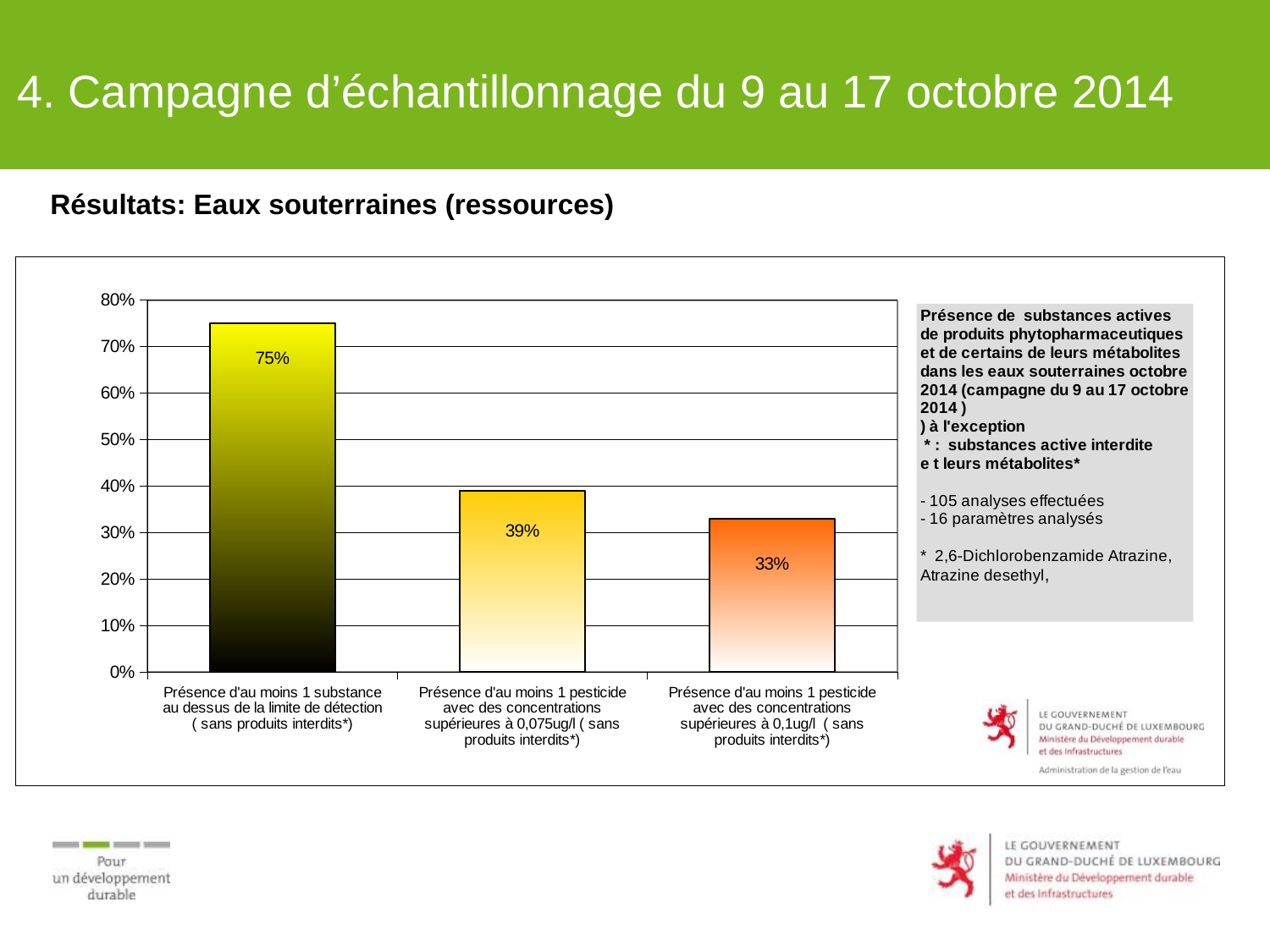

4. Campagne d’échantillonnage du 9 au 17 octobre 2014
Résultats: Eaux souterraines (ressources)

### Chart

| Category |  |
|---|---|
| Présence d'au moins 1 substance au dessus de la limite de détection ( sans produits interdits*) | 0.75 |
| Présence d'au moins 1 pesticide avec des concentrations supérieures à 0,075ug/l ( sans produits interdits*) | 0.39 |
| Présence d'au moins 1 pesticide avec des concentrations supérieures à 0,1ug/l  ( sans produits interdits*) | 0.33 |